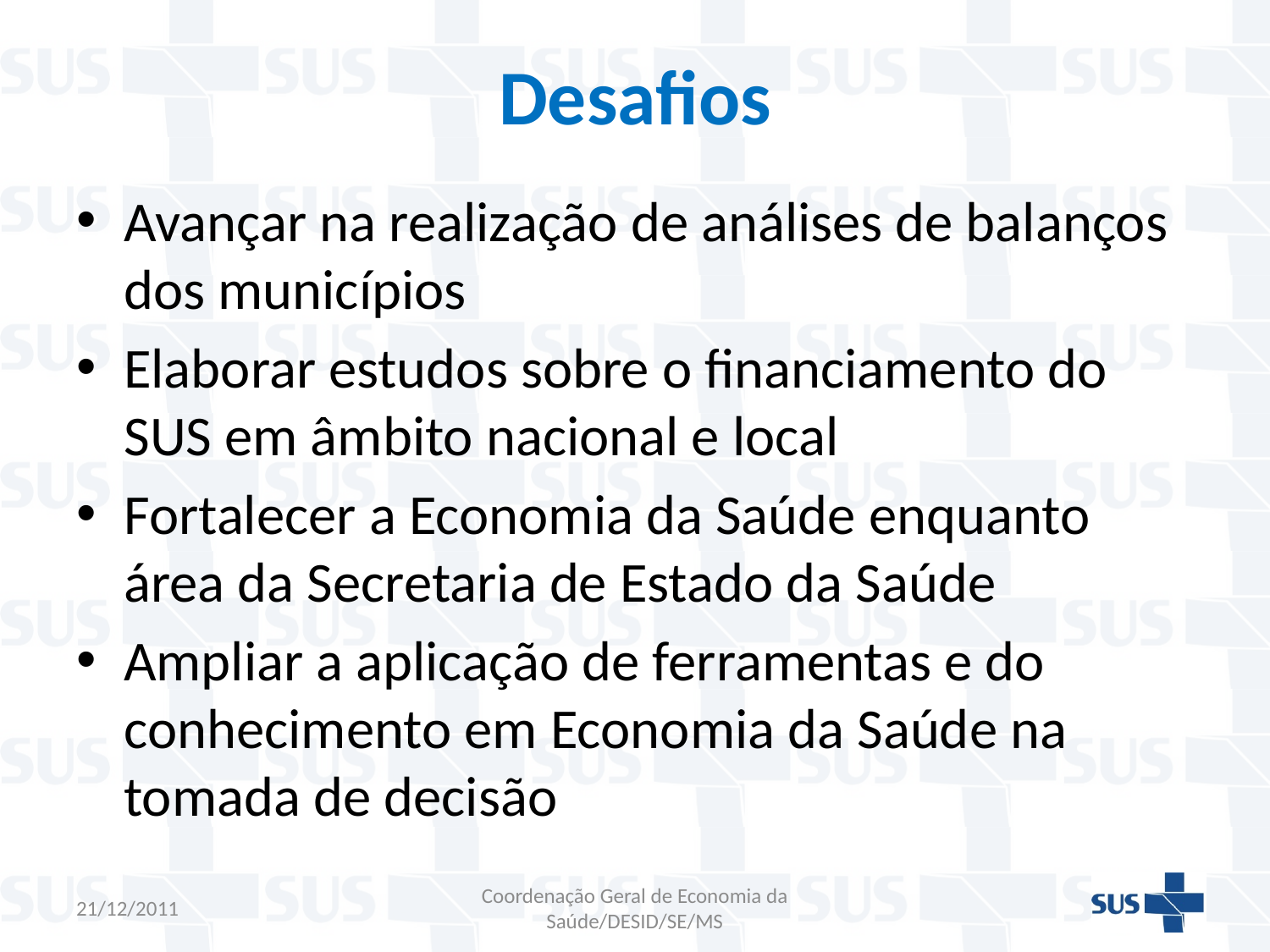

# Desafios
Avançar na realização de análises de balanços dos municípios
Elaborar estudos sobre o financiamento do SUS em âmbito nacional e local
Fortalecer a Economia da Saúde enquanto área da Secretaria de Estado da Saúde
Ampliar a aplicação de ferramentas e do conhecimento em Economia da Saúde na tomada de decisão

21/12/2011